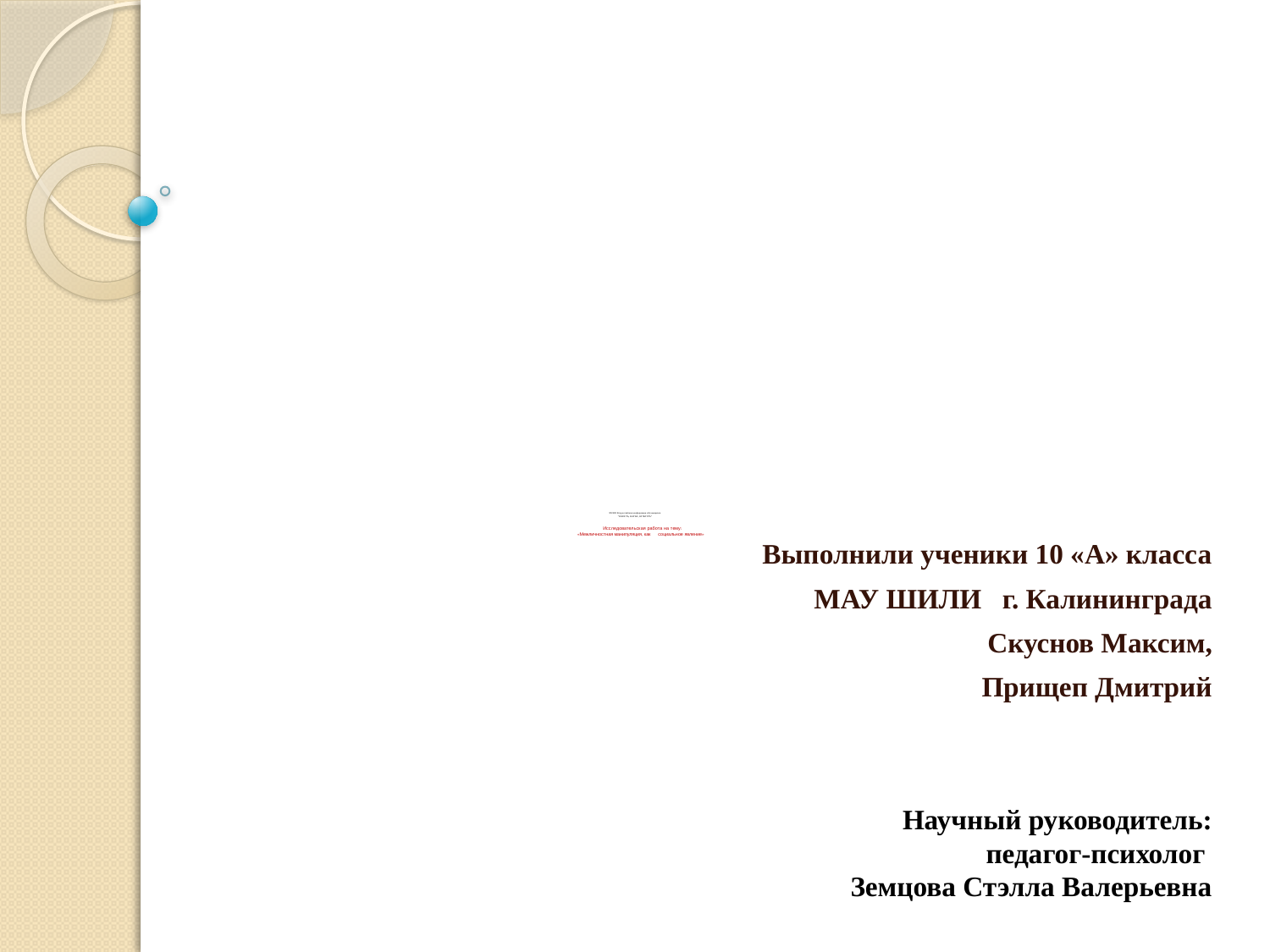

# XXXIII Всероссийская конференция обучающихся “ЮНОСТЬ, НАУКА, КУЛЬТУРА” Исследовательская работа на тему: «Межличностная манипуляция, как      социальное явление»
Выполнили ученики 10 «А» класса
       МАУ ШИЛИ   г. Калининграда
        Скуснов Максим,
        Прищеп Дмитрий

Научный руководитель:
        педагог-психолог
        Земцова Стэлла Валерьевна